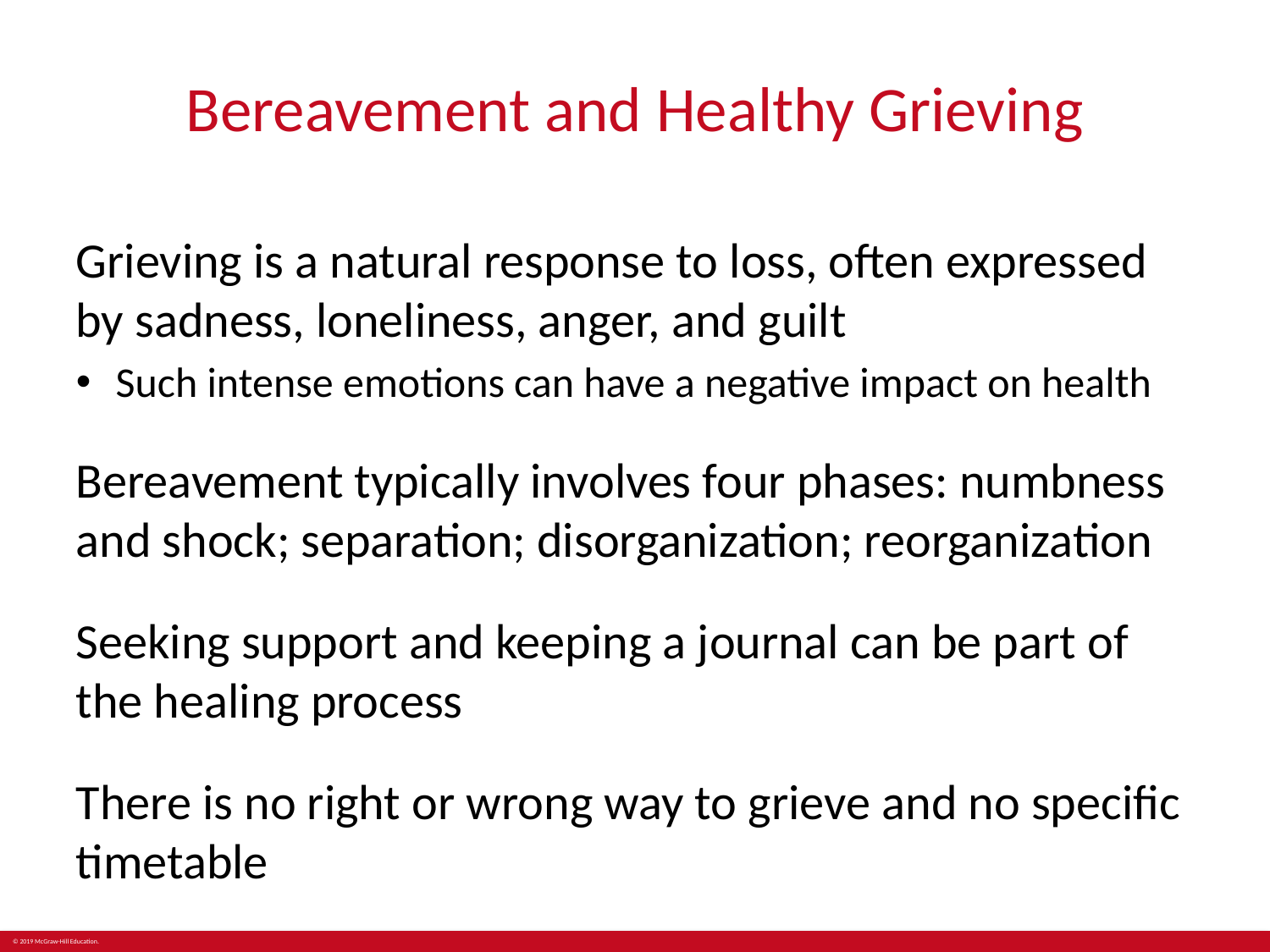

# Bereavement and Healthy Grieving
Grieving is a natural response to loss, often expressed by sadness, loneliness, anger, and guilt
Such intense emotions can have a negative impact on health
Bereavement typically involves four phases: numbness and shock; separation; disorganization; reorganization
Seeking support and keeping a journal can be part of the healing process
There is no right or wrong way to grieve and no specific timetable